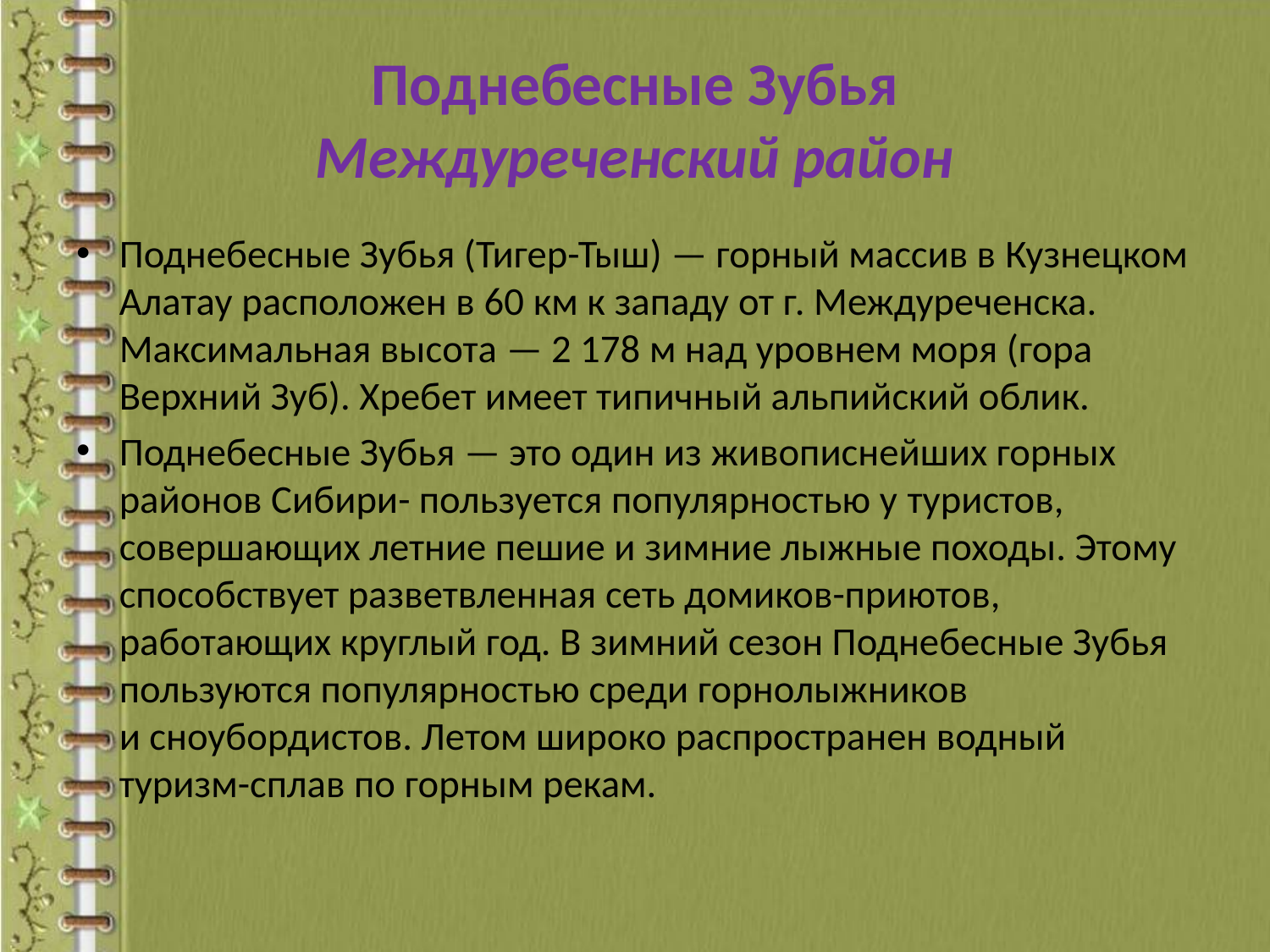

# Поднебесные Зубья Междуреченский район
Поднебесные Зубья (Тигер-Тыш) — горный массив в Кузнецком Алатау расположен в 60 км к западу от г. Междуреченска. Максимальная высота — 2 178 м над уровнем моря (гора Верхний Зуб). Хребет имеет типичный альпийский облик.
Поднебесные Зубья — это один из живописнейших горных районов Сибири- пользуется популярностью у туристов, совершающих летние пешие и зимние лыжные походы. Этому способствует разветвленная сеть домиков-приютов, работающих круглый год. В зимний сезон Поднебесные Зубья пользуются популярностью среди горнолыжников и сноубордистов. Летом широко распространен водный туризм-сплав по горным рекам.